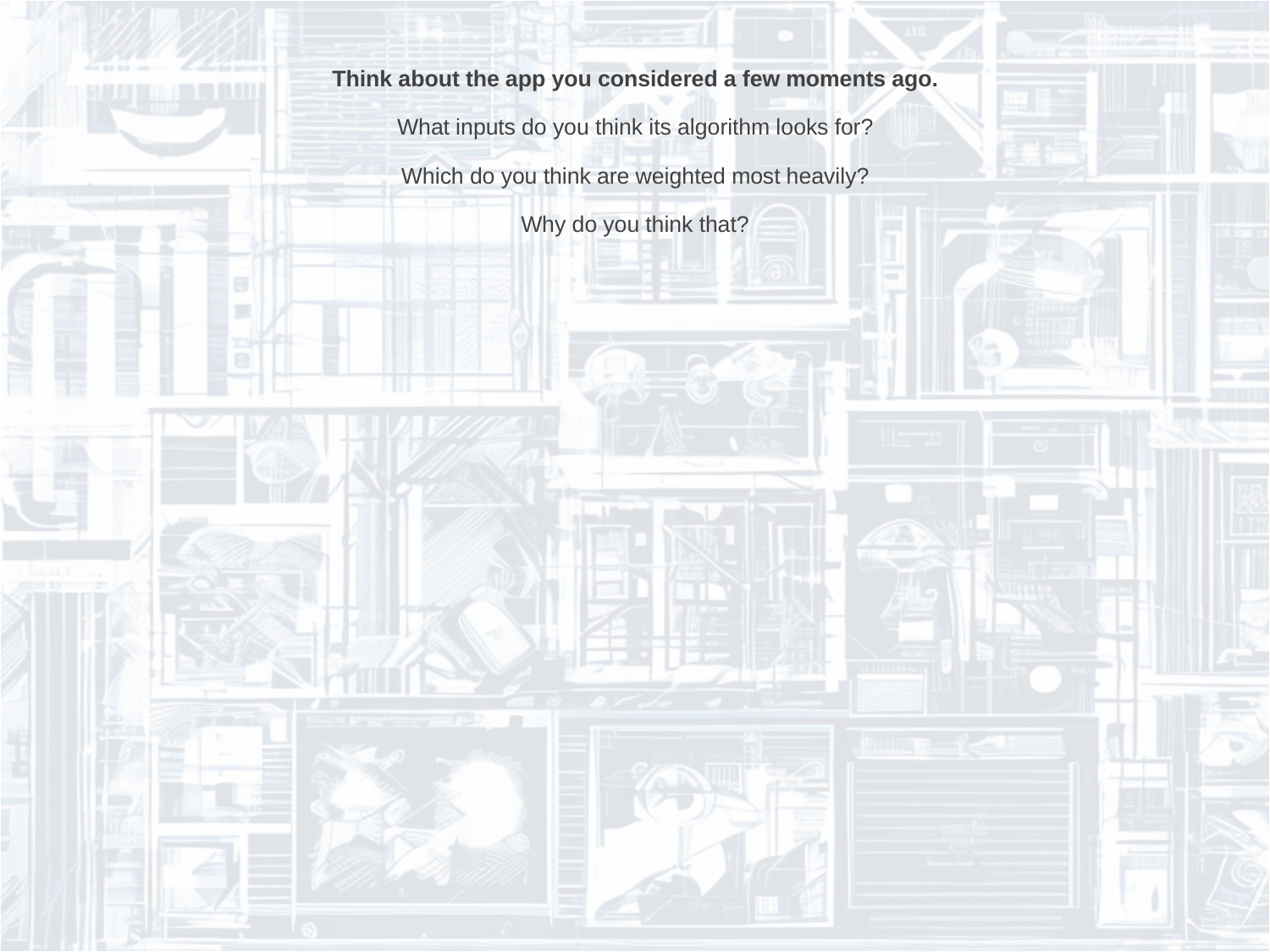

Think about the app you considered a few moments ago.
What inputs do you think its algorithm looks for?
Which do you think are weighted most heavily?
Why do you think that?